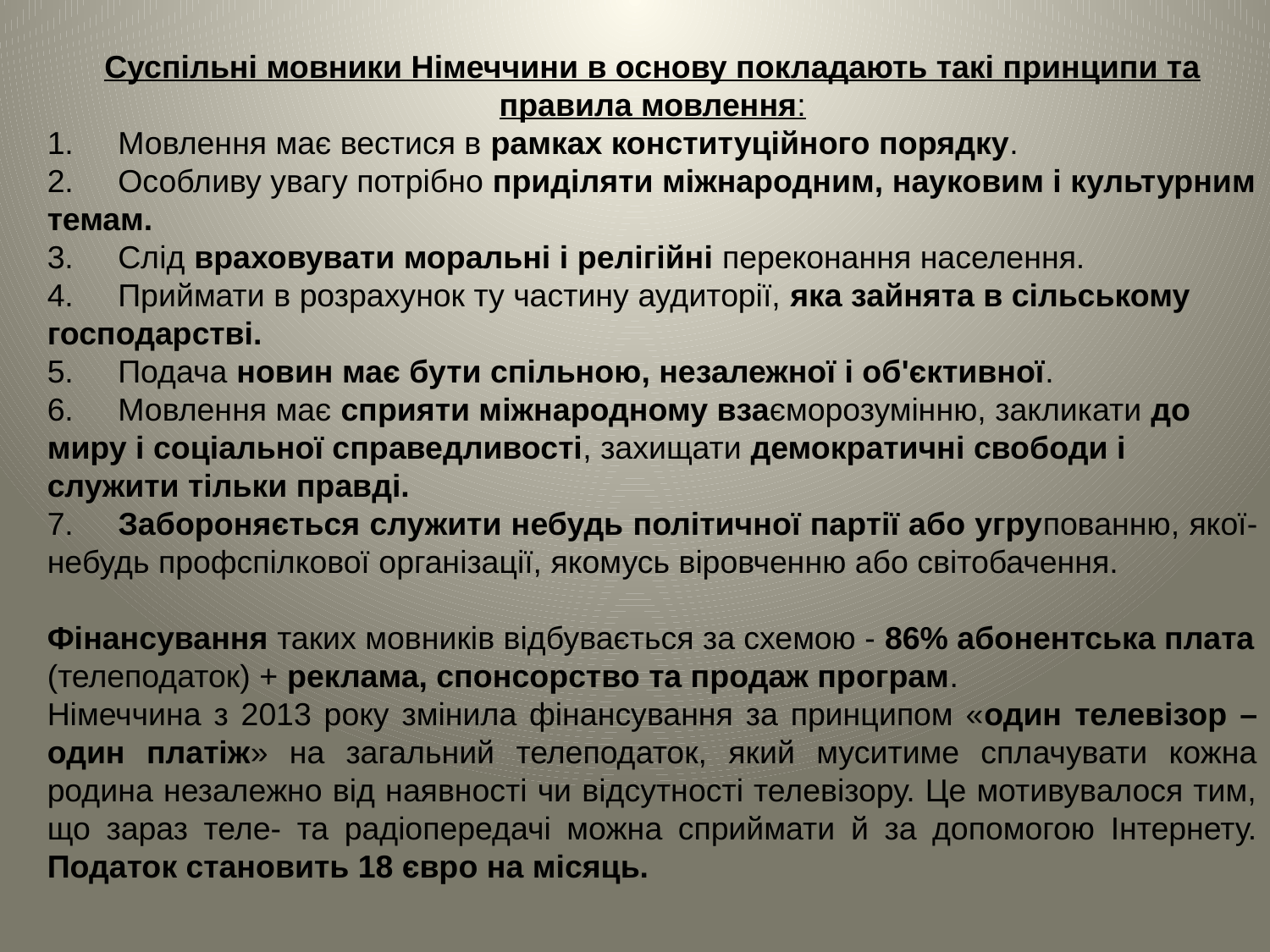

Суспільні мовники Німеччини в основу покладають такі принципи та правила мовлення:
1.     Мовлення має вестися в рамках конституційного порядку.
2.     Особливу увагу потрібно приділяти міжнародним, науковим і культурним темам.
3.     Слід враховувати моральні і релігійні переконання населення.
4.     Приймати в розрахунок ту частину аудиторії, яка зайнята в сільському господарстві.
5.     Подача новин має бути спільною, незалежної і об'єктивної.
6.     Мовлення має сприяти міжнародному взаєморозумінню, закликати до миру і соціальної справедливості, захищати демократичні свободи і служити тільки правді.
7.     Забороняється служити небудь політичної партії або угрупованню, якої-небудь профспілкової організації, якомусь віровченню або світобачення.

Фінансування таких мовників відбувається за схемою - 86% абонентська плата (телеподаток) + реклама, спонсорство та продаж програм.
Німеччина з 2013 року змінила фінансування за принципом «один телевізор – один платіж» на загальний телеподаток, який муситиме сплачувати кожна родина незалежно від наявності чи відсутності телевізору. Це мотивувалося тим, що зараз теле- та радіопередачі можна сприймати й за допомогою Інтернету. Податок становить 18 євро на місяць.